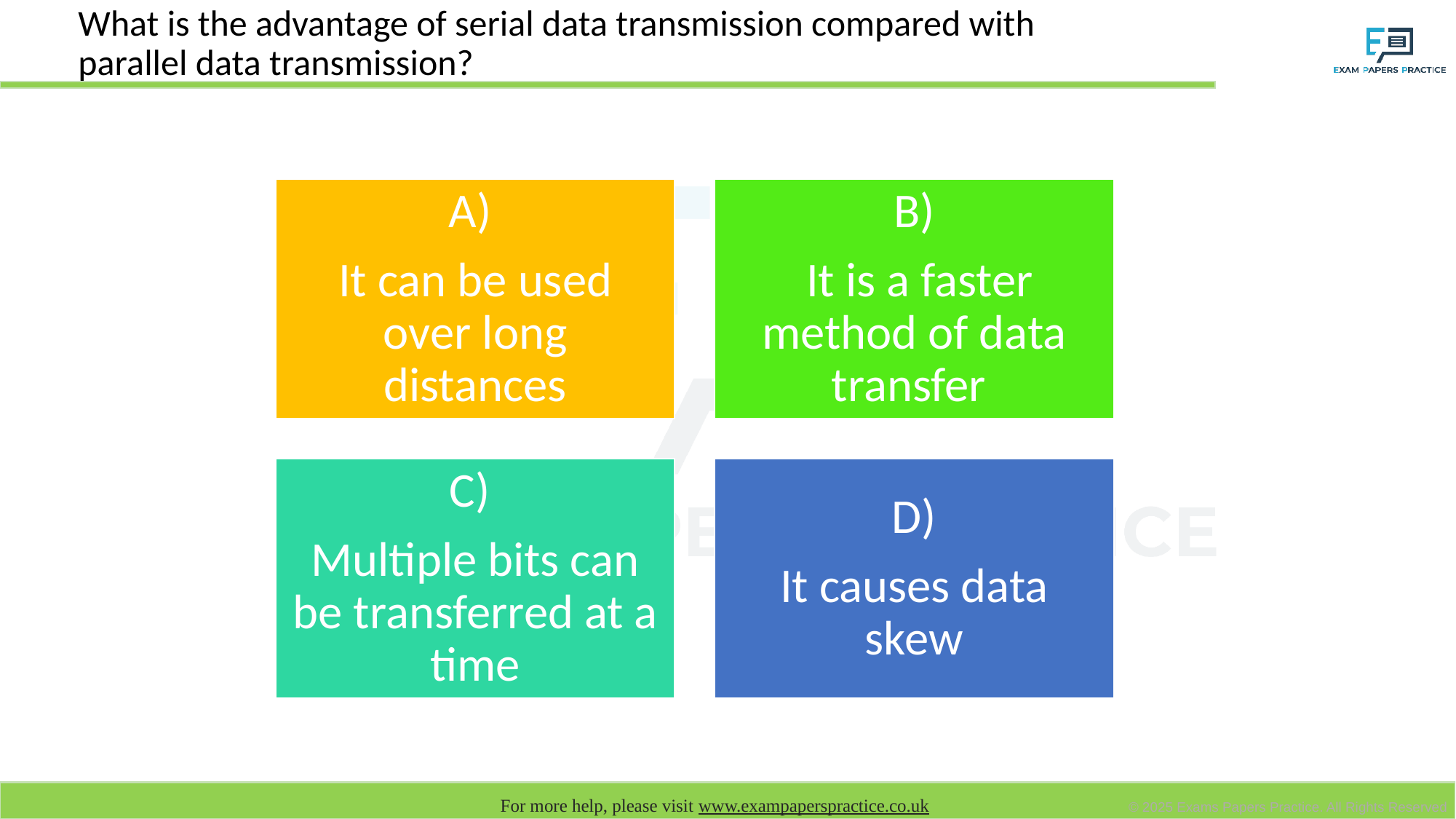

# What is the advantage of serial data transmission compared with parallel data transmission?
A)
It can be used over long distances
B)
 It is a faster method of data transfer
C)
Multiple bits can be transferred at a time
D)
It causes data skew